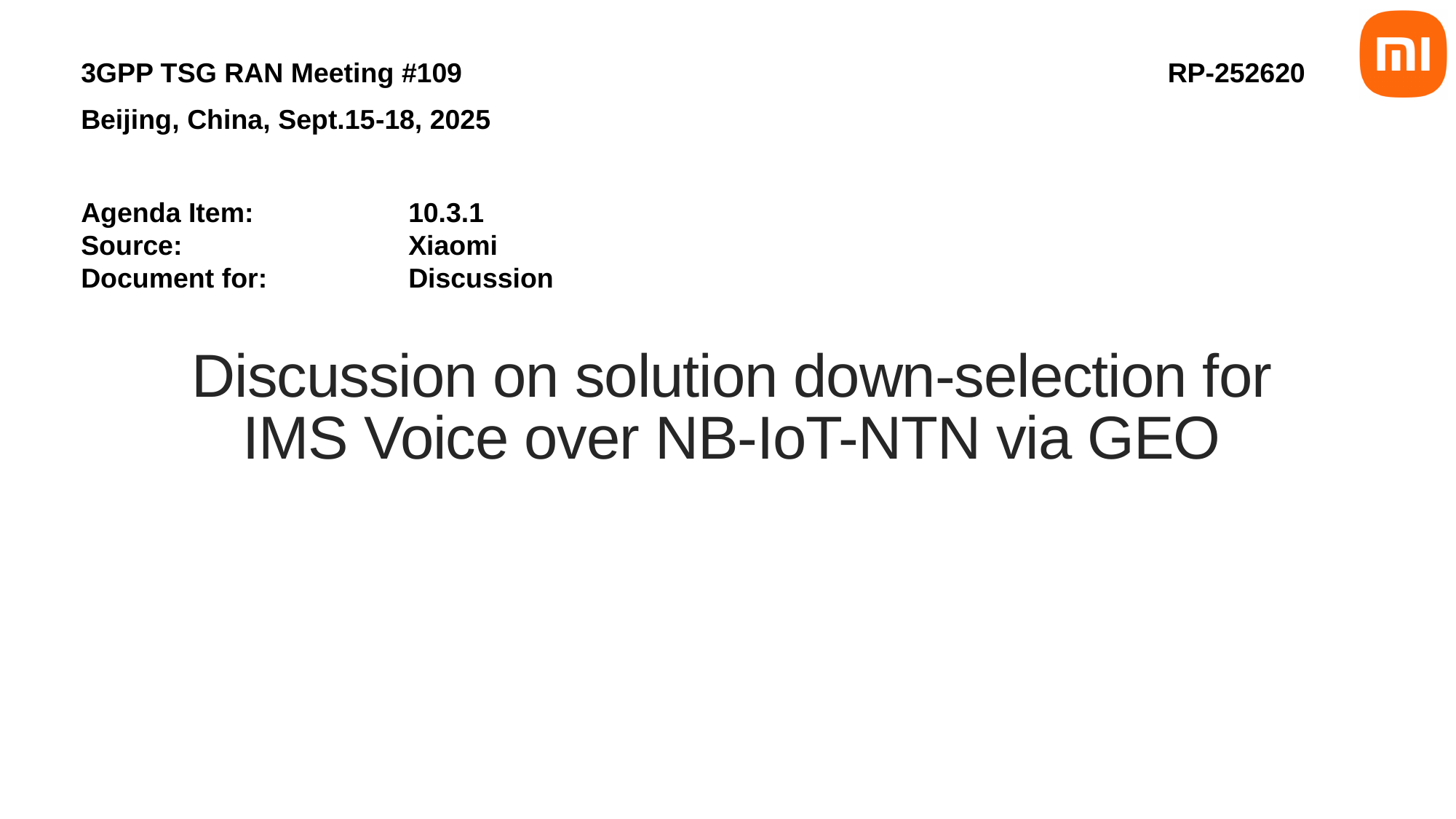

3GPP TSG RAN Meeting #109
Beijing, China, Sept.15-18, 2025

Agenda Item: 		10.3.1
Source: 		Xiaomi
Document for:		Discussion

RP-252620
# Discussion on solution down-selection for IMS Voice over NB-IoT-NTN via GEO